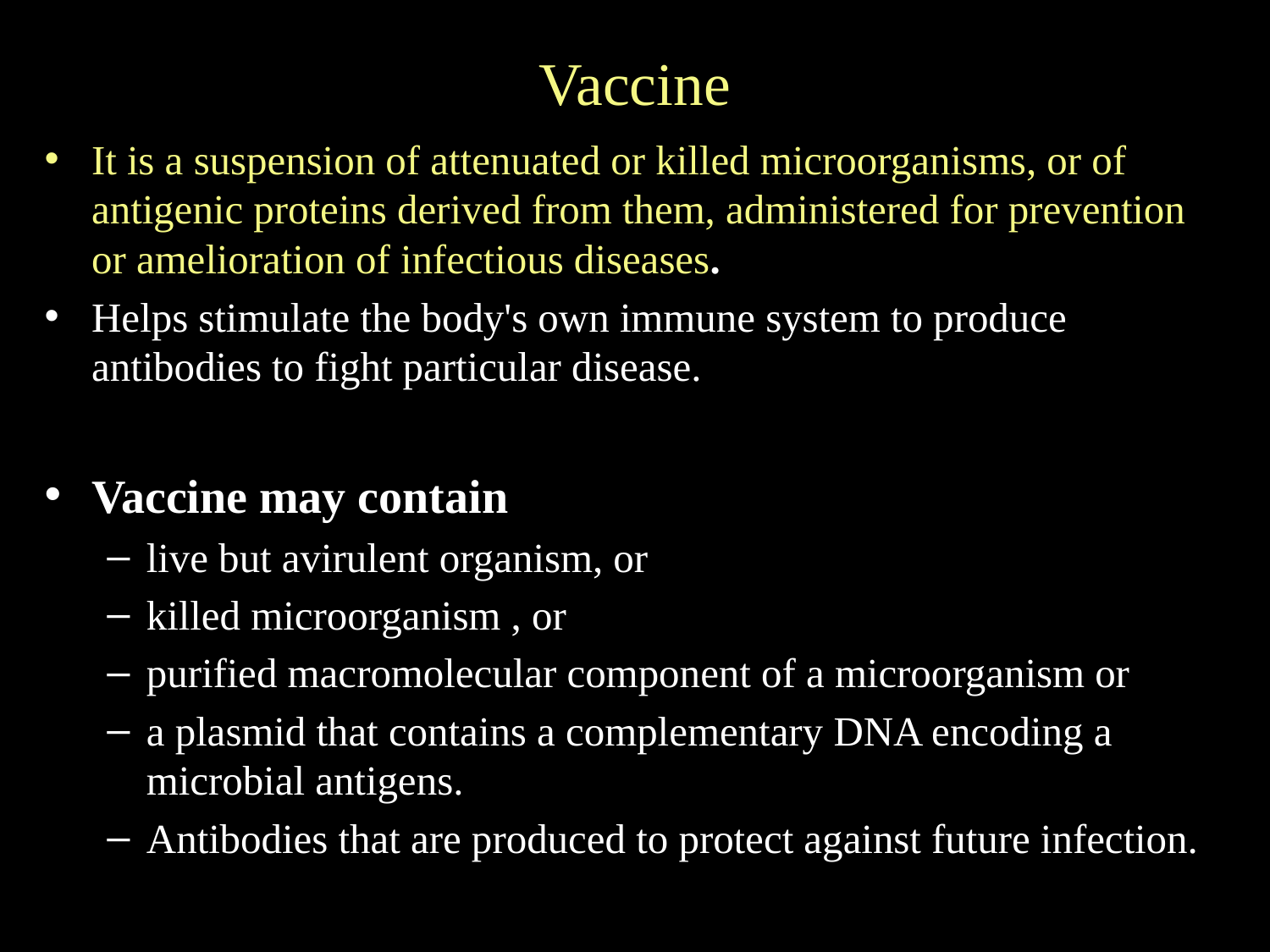

# Vaccine
It is a suspension of attenuated or killed microorganisms, or of antigenic proteins derived from them, administered for prevention or amelioration of infectious diseases.
Helps stimulate the body's own immune system to produce antibodies to fight particular disease.

Vaccine may contain
live but avirulent organism, or
killed microorganism , or
purified macromolecular component of a microorganism or
a plasmid that contains a complementary DNA encoding a microbial antigens.
Antibodies that are produced to protect against future infection.